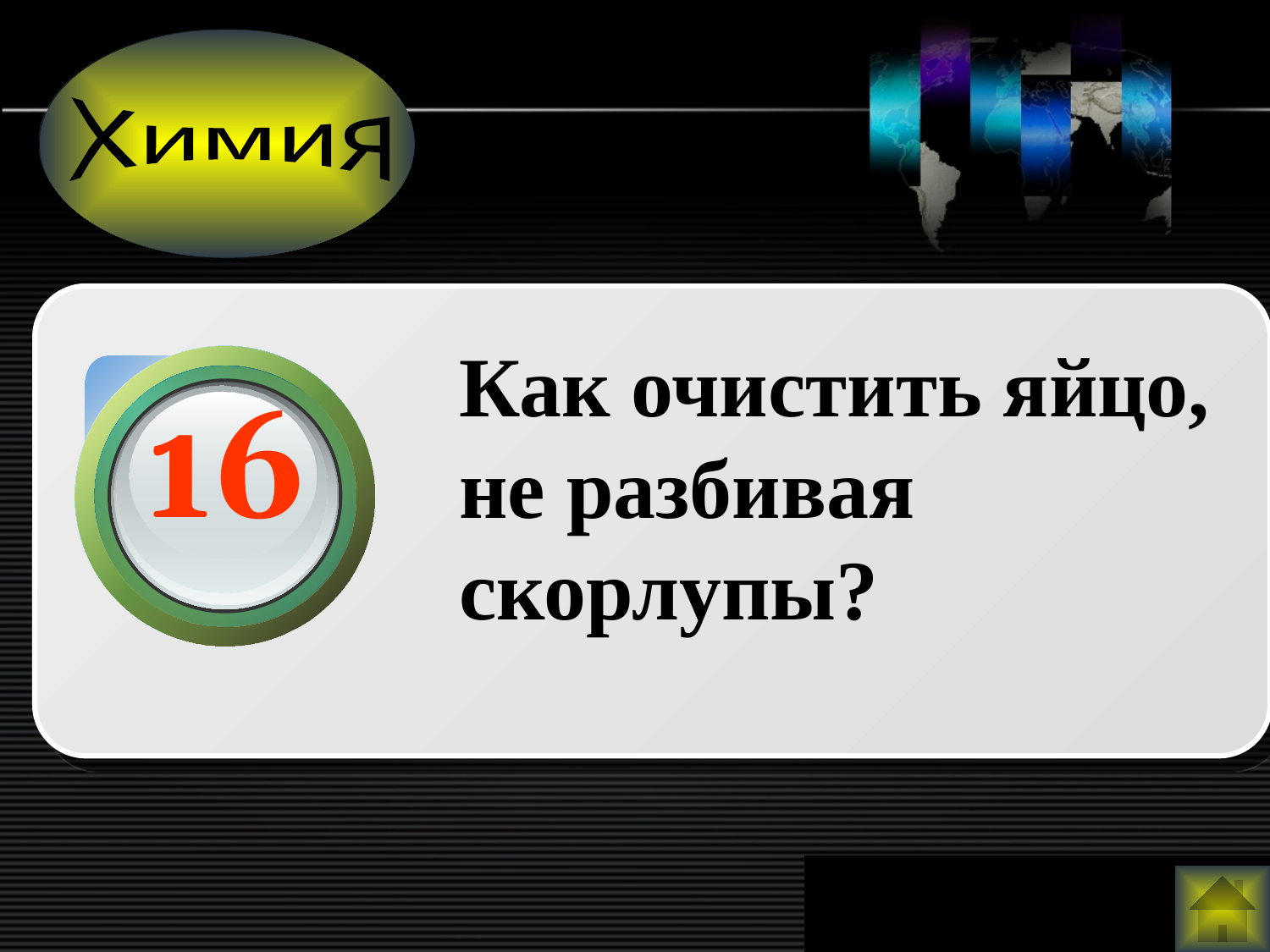

Химия

Как очистить яйцо, не разбивая скорлупы?

16

www.themegallery.com